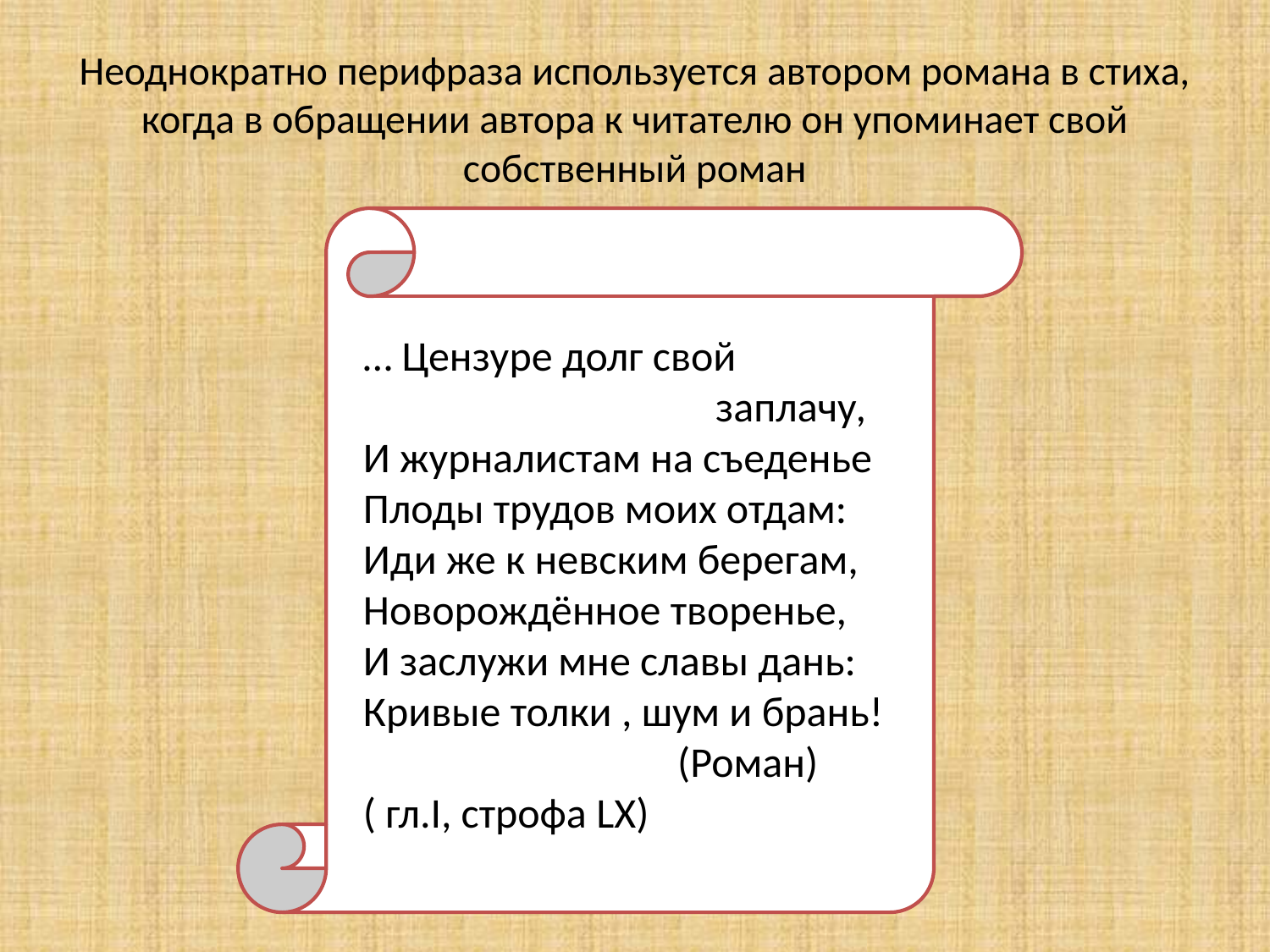

# Неоднократно перифраза используется автором романа в стиха, когда в обращении автора к читателю он упоминает свой собственный роман
… Цензуре долг свой
                                     заплачу,
И журналистам на съеденье
Плоды трудов моих отдам:
Иди же к невским берегам,
Новорождённое творенье,
И заслужи мне славы дань:
Кривые толки , шум и брань!
                                 (Роман)
( гл.I, строфа LX)